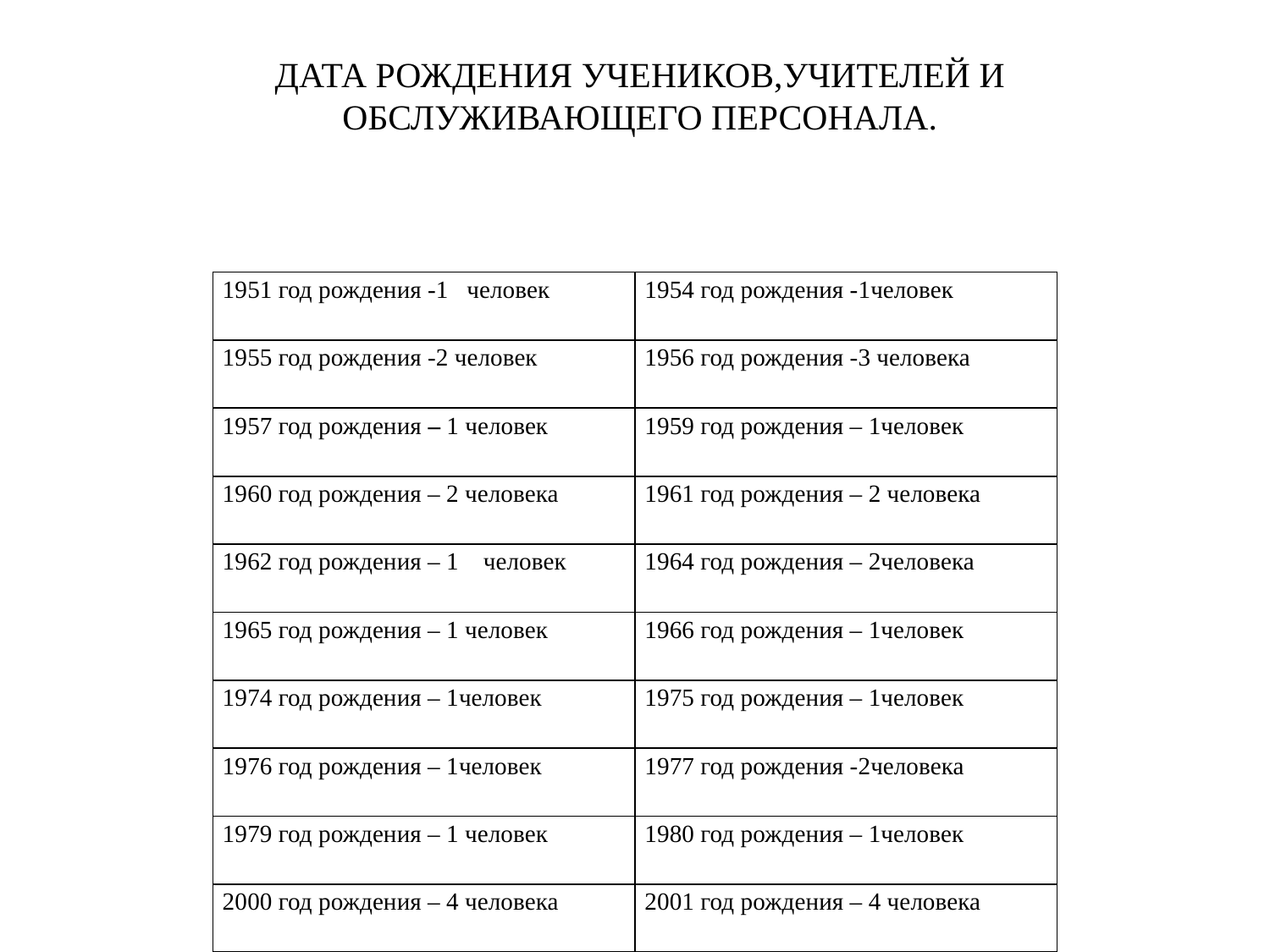

ДАТА РОЖДЕНИЯ УЧЕНИКОВ,УЧИТЕЛЕЙ И ОБСЛУЖИВАЮЩЕГО ПЕРСОНАЛА.

| 1951 год рождения -1 человек | 1954 год рождения -1человек |
| --- | --- |
| 1955 год рождения -2 человек | 1956 год рождения -3 человека |
| 1957 год рождения – 1 человек | 1959 год рождения – 1человек |
| 1960 год рождения – 2 человека | 1961 год рождения – 2 человека |
| 1962 год рождения – 1 человек | 1964 год рождения – 2человека |
| 1965 год рождения – 1 человек | 1966 год рождения – 1человек |
| 1974 год рождения – 1человек | 1975 год рождения – 1человек |
| 1976 год рождения – 1человек | 1977 год рождения -2человека |
| 1979 год рождения – 1 человек | 1980 год рождения – 1человек |
| 2000 год рождения – 4 человека | 2001 год рождения – 4 человека |
| 2002 год рождения – 2 человека | 2003 год рождения – 4 человека |
| 2004 год рождения – 7 человек | 2005 год рождения – 4 человека |
| 2006 год рождения – 1 человек | 2007 год рождения – 4 человека |
| 2008 год рождения – 1 человек | 2009 год рождения – 4 человека |
| 2010 год рождения – 1 человек |  |